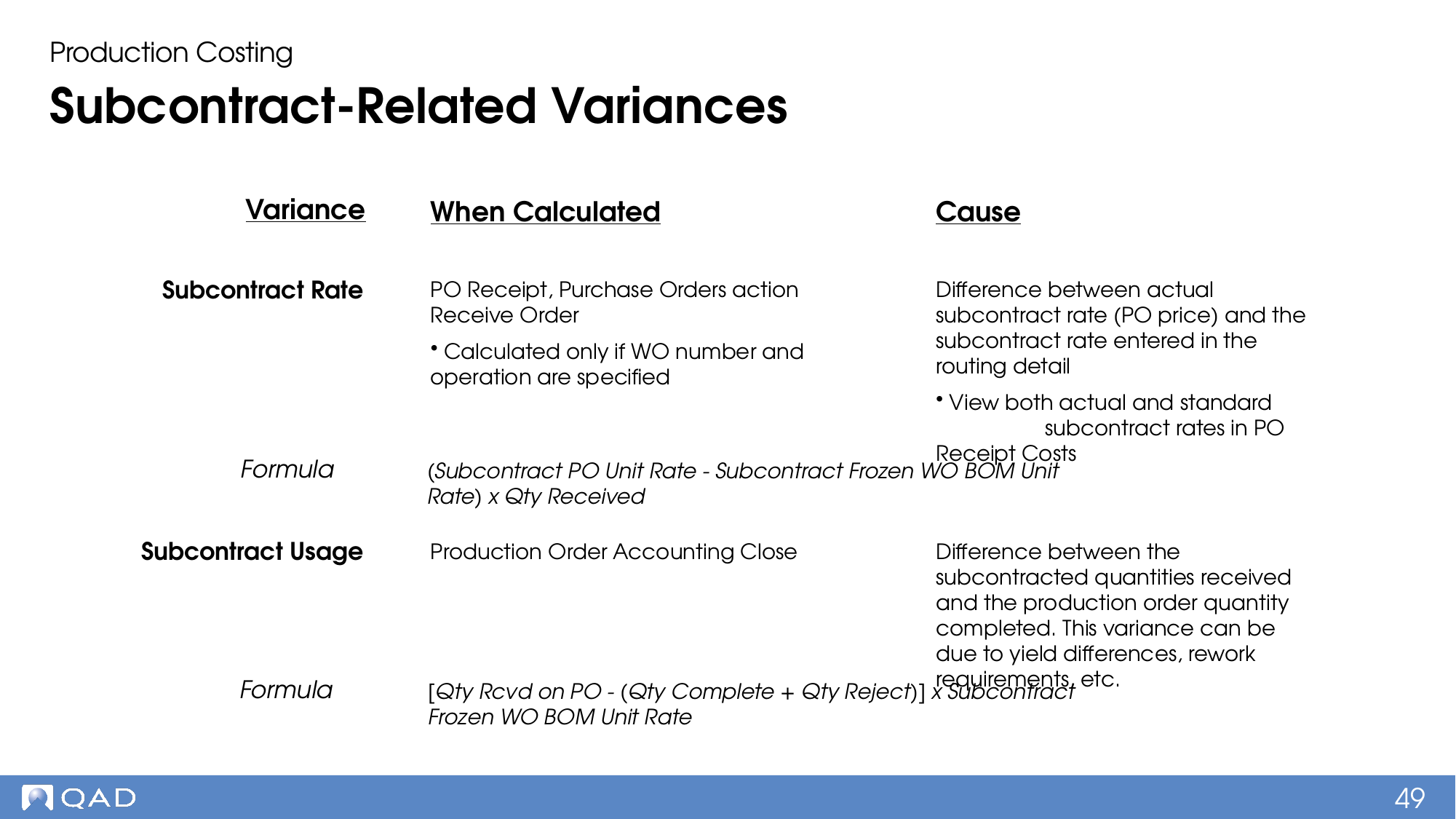

Production Costing
# Subcontract-Related Variances
Variance
When Calculated
Cause
Subcontract Rate
PO Receipt, Purchase Orders action Receive Order
 Calculated only if WO number and operation are specified
Difference between actual subcontract rate (PO price) and the subcontract rate entered in the routing detail
 View both actual and standard 		subcontract rates in PO Receipt Costs
Formula
(Subcontract PO Unit Rate - Subcontract Frozen WO BOM Unit Rate) x Qty Received
Subcontract Usage
Production Order Accounting Close
Difference between the subcontracted quantities received and the production order quantity completed. This variance can be due to yield differences, rework requirements, etc.
Formula
[Qty Rcvd on PO - (Qty Complete + Qty Reject)] x Subcontract Frozen WO BOM Unit Rate
49